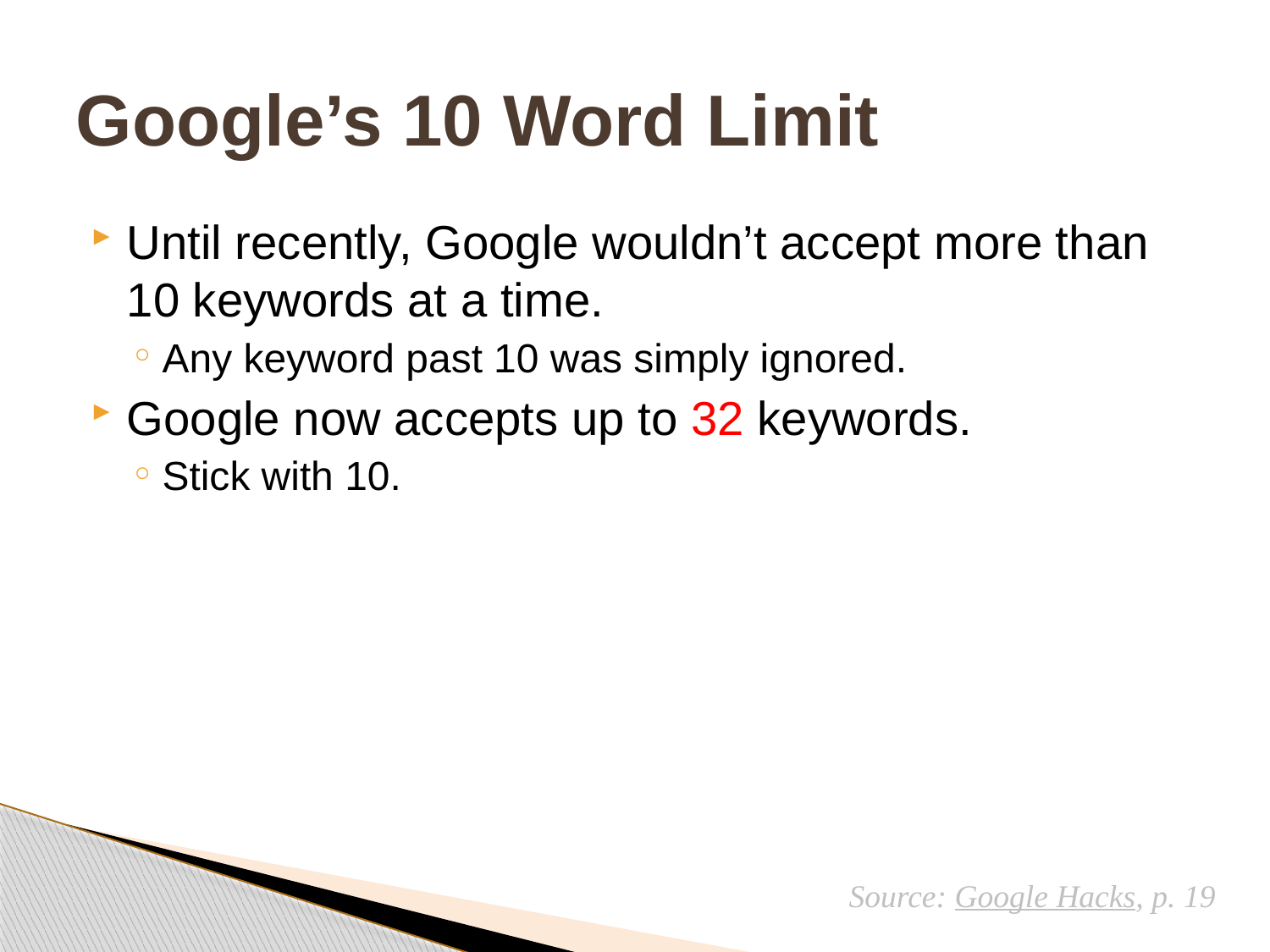

# Google’s 10 Word Limit
Until recently, Google wouldn’t accept more than 10 keywords at a time.
Any keyword past 10 was simply ignored.
Google now accepts up to 32 keywords.
Stick with 10.

Source: Google Hacks, p. 19